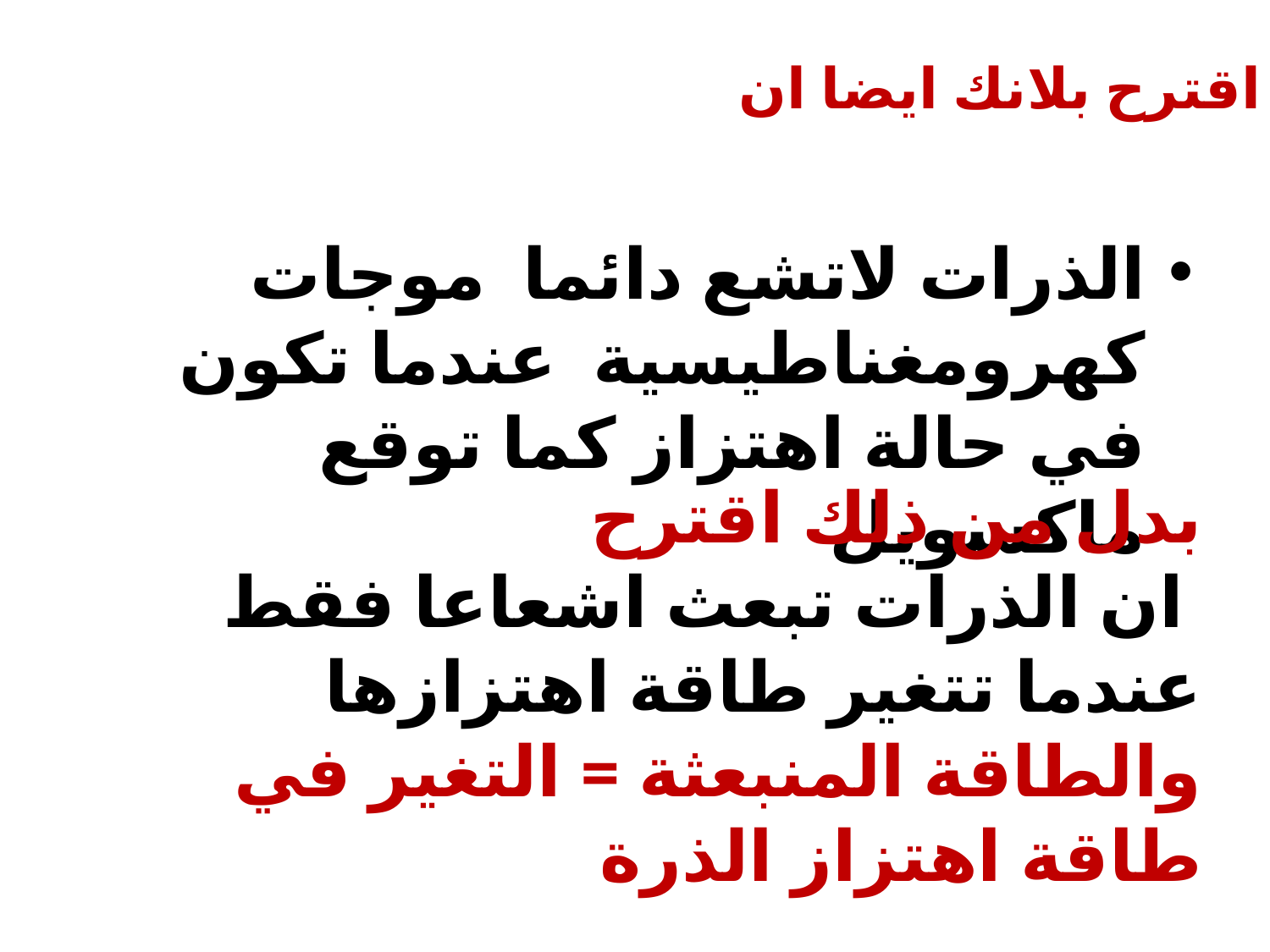

اقترح بلانك ايضا ان
الذرات لاتشع دائما  موجات كهرومغناطيسية  عندما تكون في حالة اهتزاز كما توقع ماكسويل
بدل من ذلك اقترح
 ان الذرات تبعث اشعاعا فقط عندما تتغير طاقة اهتزازها
والطاقة المنبعثة = التغير في طاقة اهتزاز الذرة